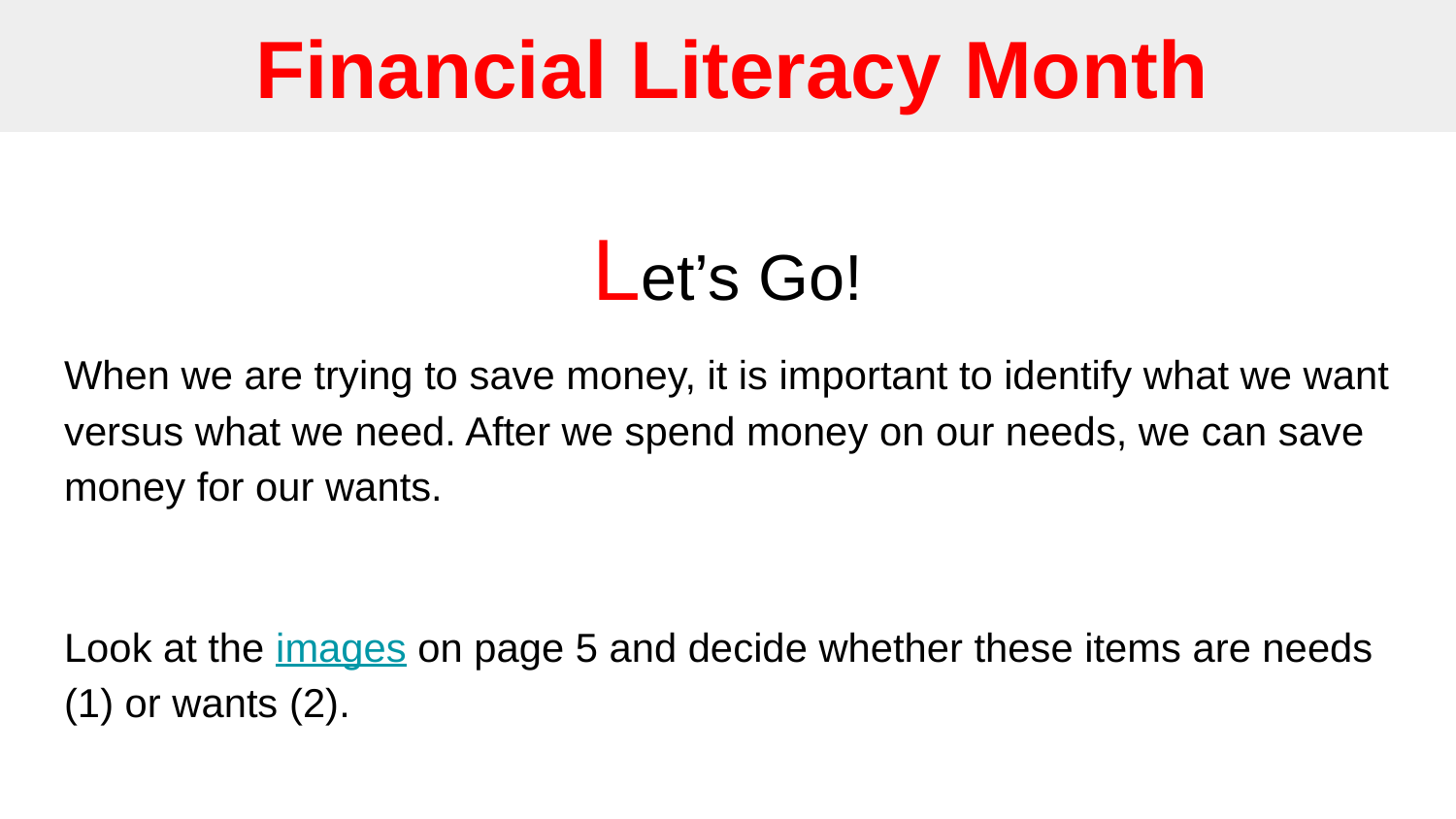

# Financial Literacy Month
Let’s Go!
When we are trying to save money, it is important to identify what we want versus what we need. After we spend money on our needs, we can save money for our wants.

Look at the images on page 5 and decide whether these items are needs (1) or wants (2).